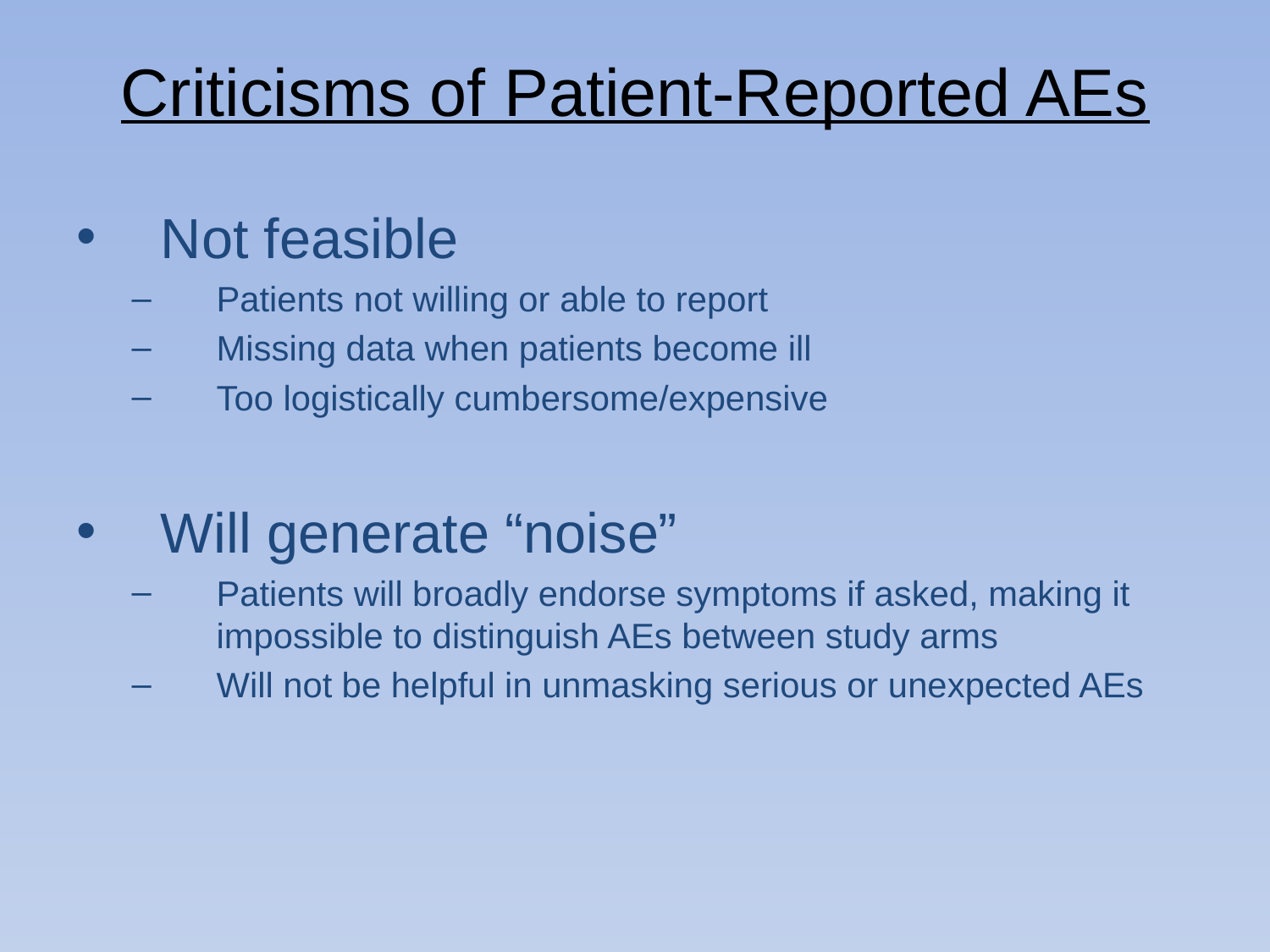

# Criticisms of Patient-Reported AEs
Not feasible
Patients not willing or able to report
Missing data when patients become ill
Too logistically cumbersome/expensive

Will generate “noise”
Patients will broadly endorse symptoms if asked, making it impossible to distinguish AEs between study arms
Will not be helpful in unmasking serious or unexpected AEs